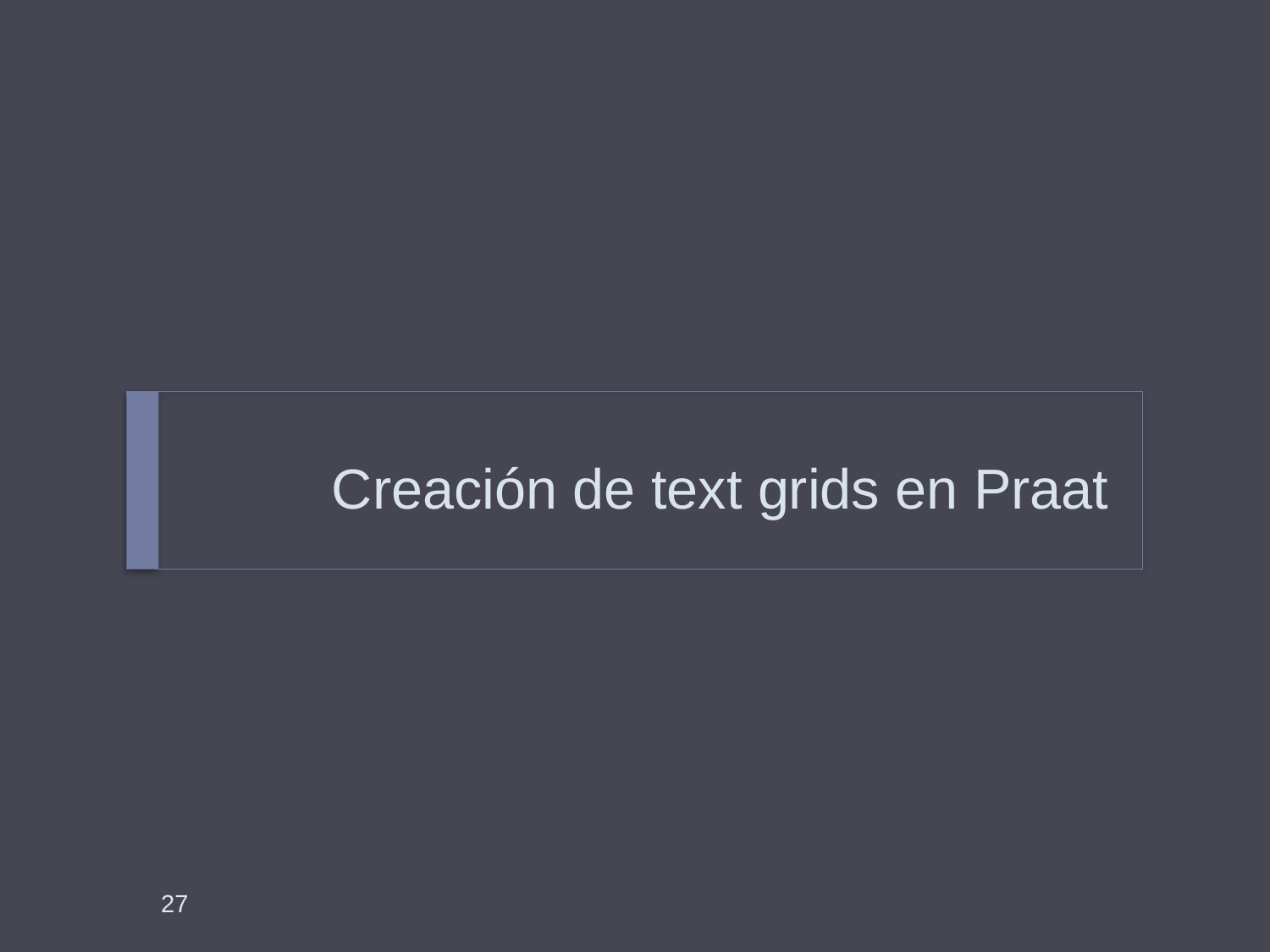

# Creación de text grids en Praat
27